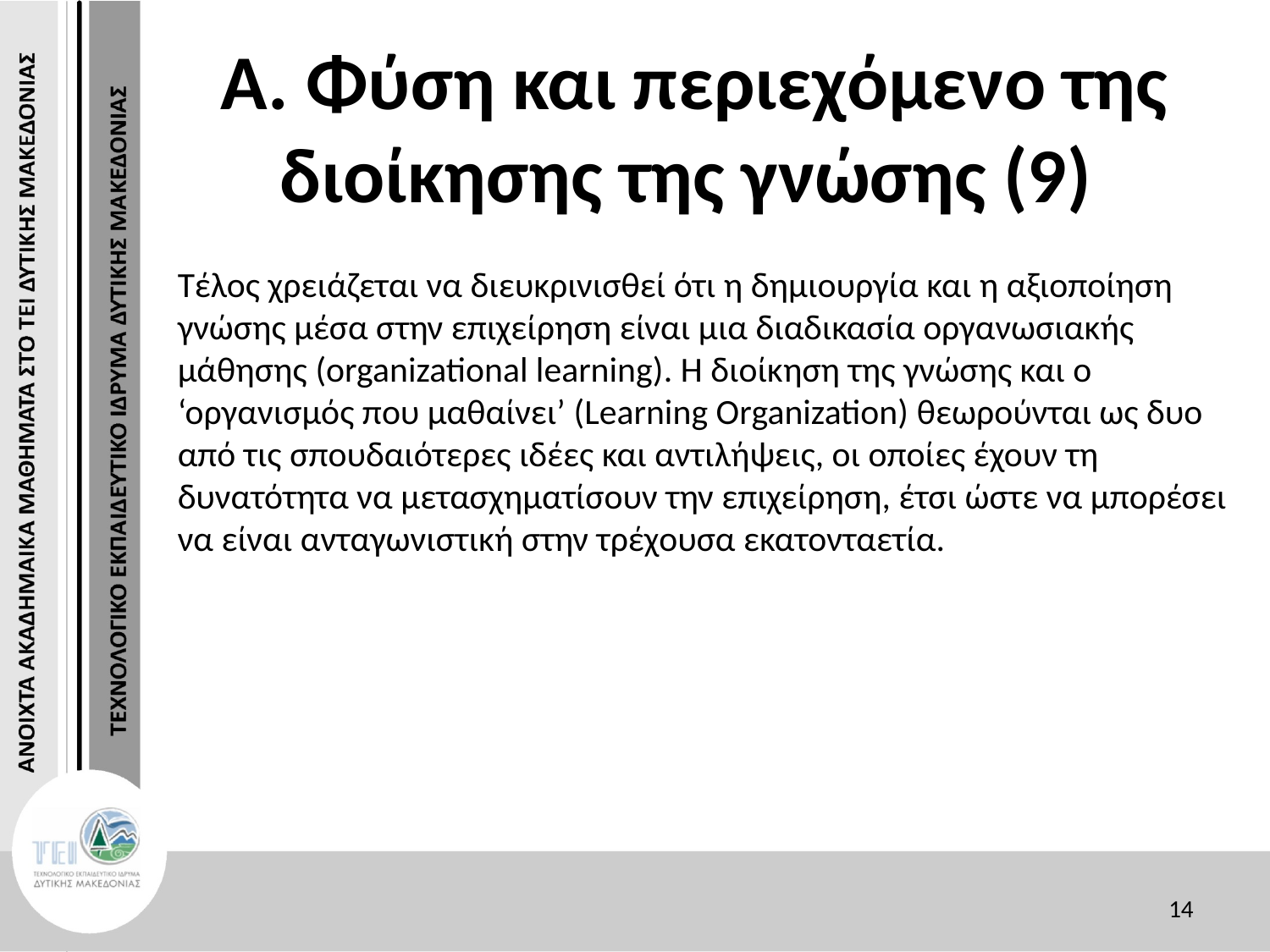

# Α. Φύση και περιεχόμενο της διοίκησης της γνώσης (9)
Τέλος χρειάζεται να διευκρινισθεί ότι η δημιουργία και η αξιοποίηση γνώσης μέσα στην επιχείρηση είναι μια διαδικασία οργανωσιακής μάθησης (organizational learning). Η διοίκηση της γνώσης και ο ‘οργανισμός που μαθαίνει’ (Learning Organization) θεωρούνται ως δυο από τις σπουδαιότερες ιδέες και αντιλήψεις, οι οποίες έχουν τη δυνατότητα να μετασχηματίσουν την επιχείρηση, έτσι ώστε να μπορέσει να είναι ανταγωνιστική στην τρέχουσα εκατονταετία.
14